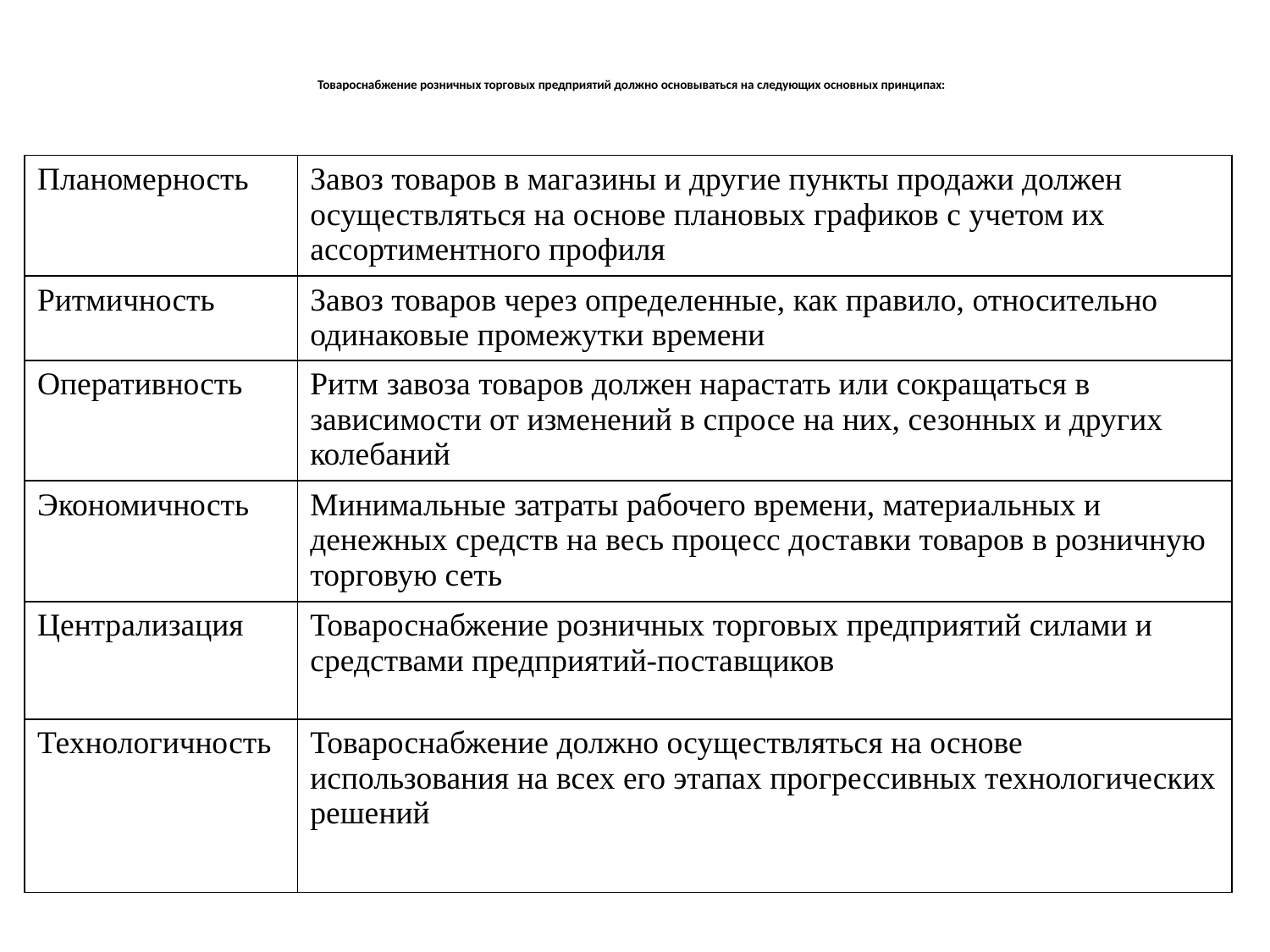

# Товароснабжение розничных торговых предприятий должно основываться на следующих основных принципах:
| Планомерность | Завоз товаров в магазины и другие пункты продажи должен осуществляться на основе плановых графиков с учетом их ассортиментного профиля |
| --- | --- |
| Ритмичность | Завоз товаров через определенные, как правило, относительно одинаковые промежутки времени |
| Оперативность | Ритм завоза товаров должен нарастать или сокращаться в зависимости от изменений в спросе на них, сезонных и других колебаний |
| Экономичность | Минимальные затраты рабочего времени, материальных и денежных средств на весь процесс доставки товаров в розничную торговую сеть |
| Централизация | Товароснабжение розничных торговых предприятий силами и средствами предприятий-поставщиков |
| Технологичность | Товароснабжение должно осуществляться на основе использования на всех его этапах прогрессивных технологических решений |
|  |  |
| --- | --- |
|  |  |
|  |  |
|  |  |
|  |  |
|  |  |
|  |  |
| --- | --- |
|  |  |
|  |  |
|  |  |
|  |  |
|  |  |